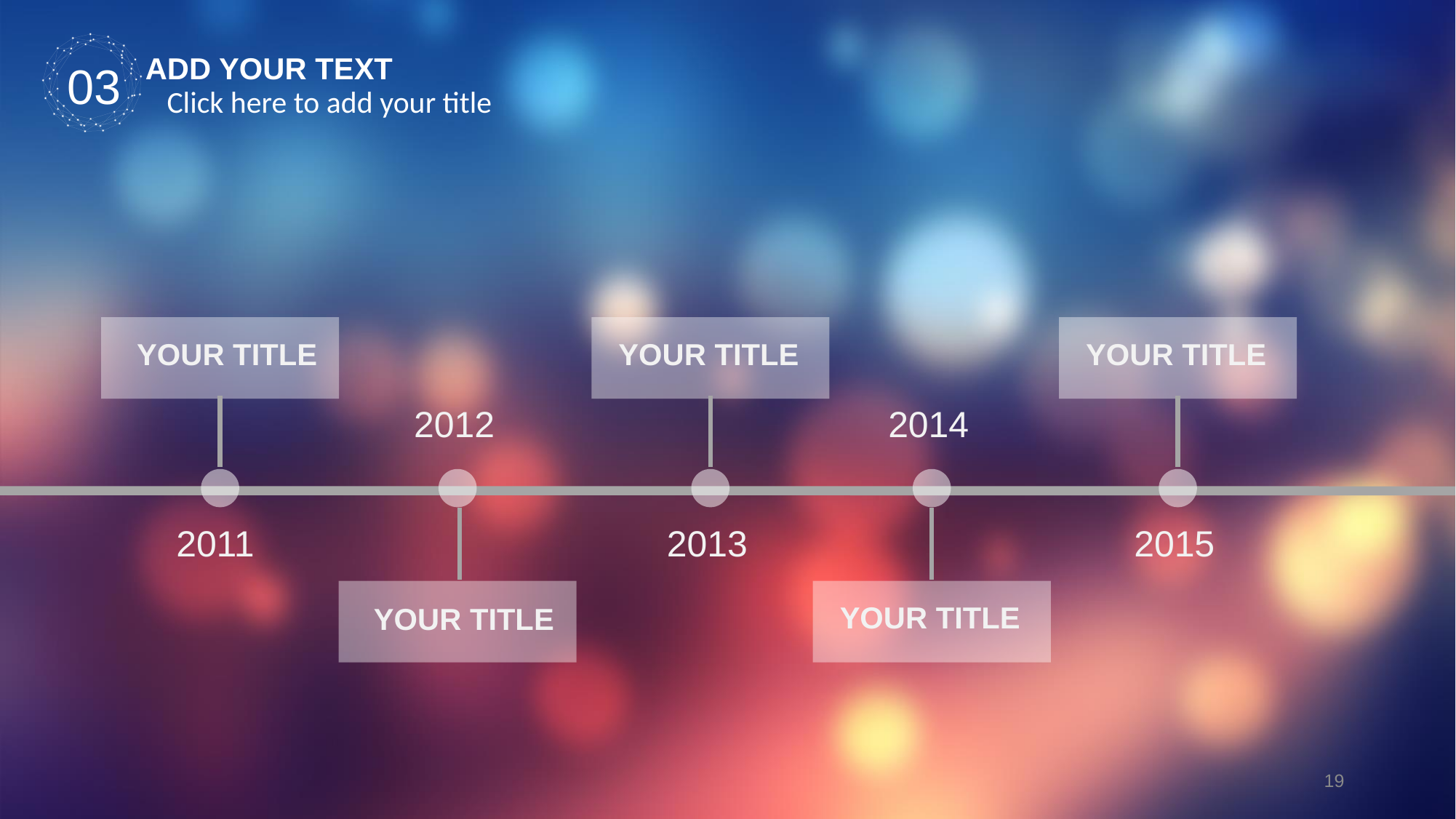

ADD YOUR TEXT
03
Click here to add your title

YOUR TITLE

YOUR TITLE

YOUR TITLE

2012
2014

YOUR TITLE

YOUR TITLE
2011
2013
2015
19